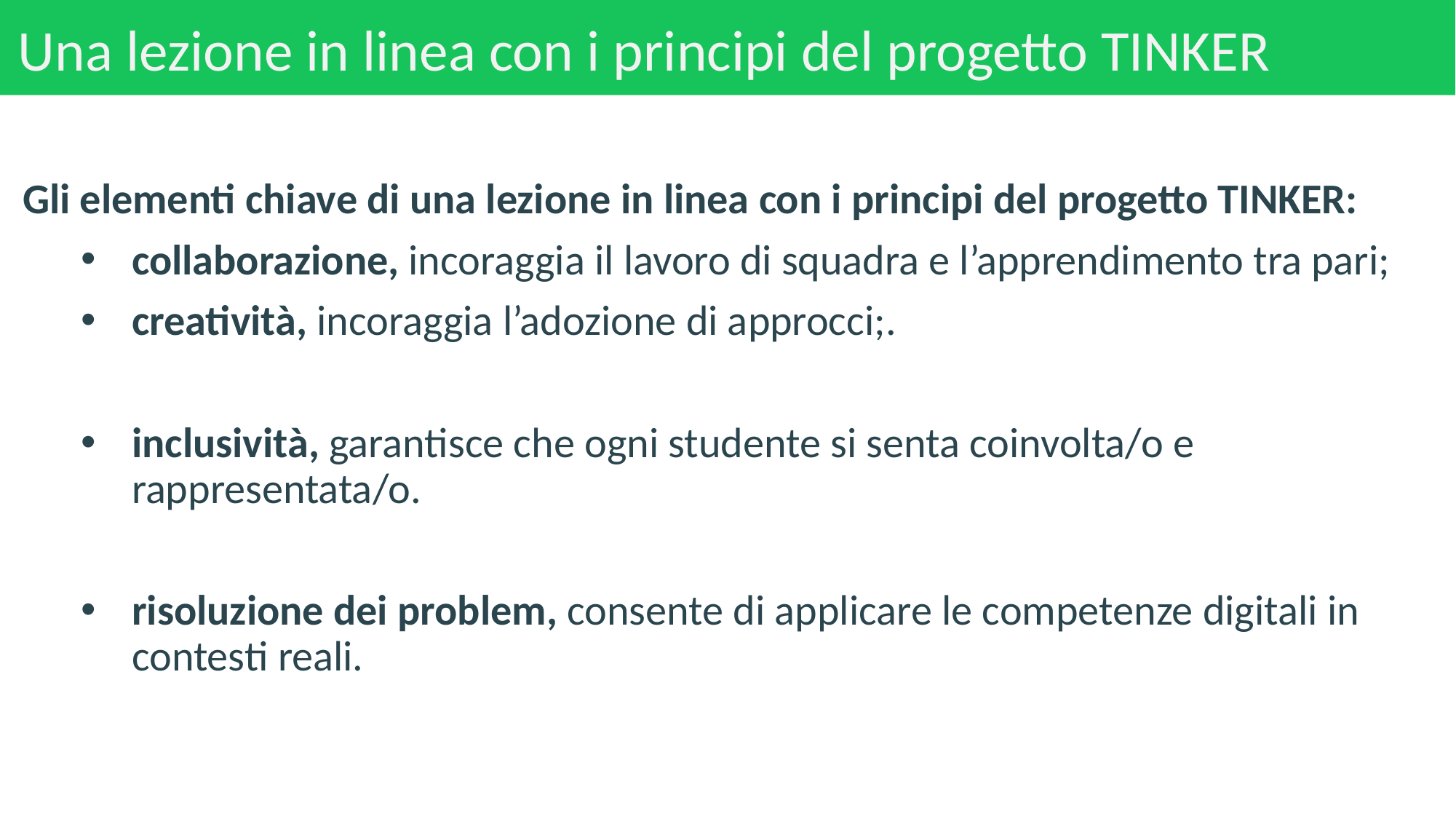

# Una lezione in linea con i principi del progetto TINKER

Gli elementi chiave di una lezione in linea con i principi del progetto TINKER:
collaborazione, incoraggia il lavoro di squadra e l’apprendimento tra pari;
creatività, incoraggia l’adozione di approcci;.

inclusività, garantisce che ogni studente si senta coinvolta/o e rappresentata/o.

risoluzione dei problem, consente di applicare le competenze digitali in contesti reali.